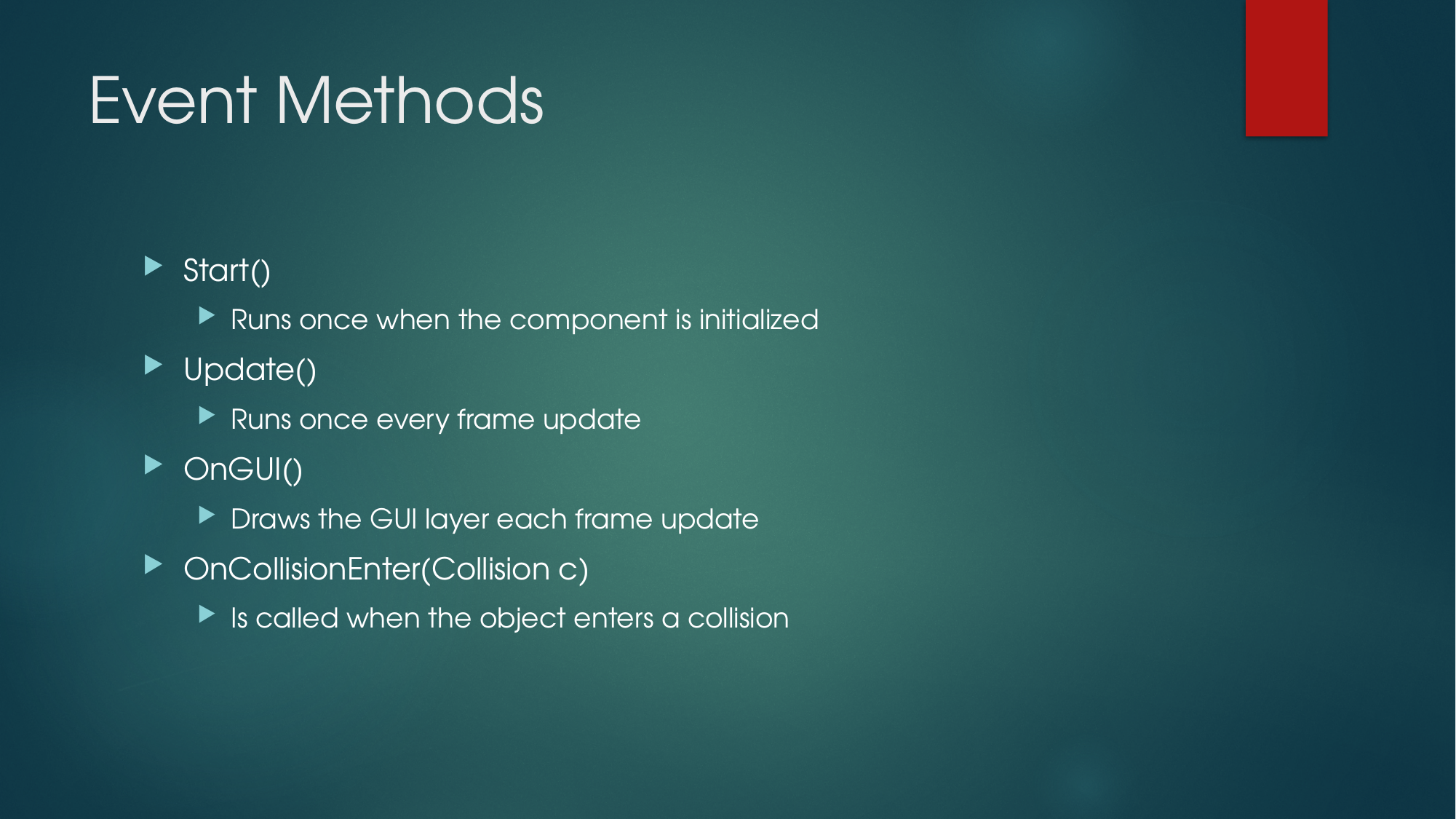

# Event Methods
Start()
Runs once when the component is initialized
Update()
Runs once every frame update
OnGUI()
Draws the GUI layer each frame update
OnCollisionEnter(Collision c)
Is called when the object enters a collision